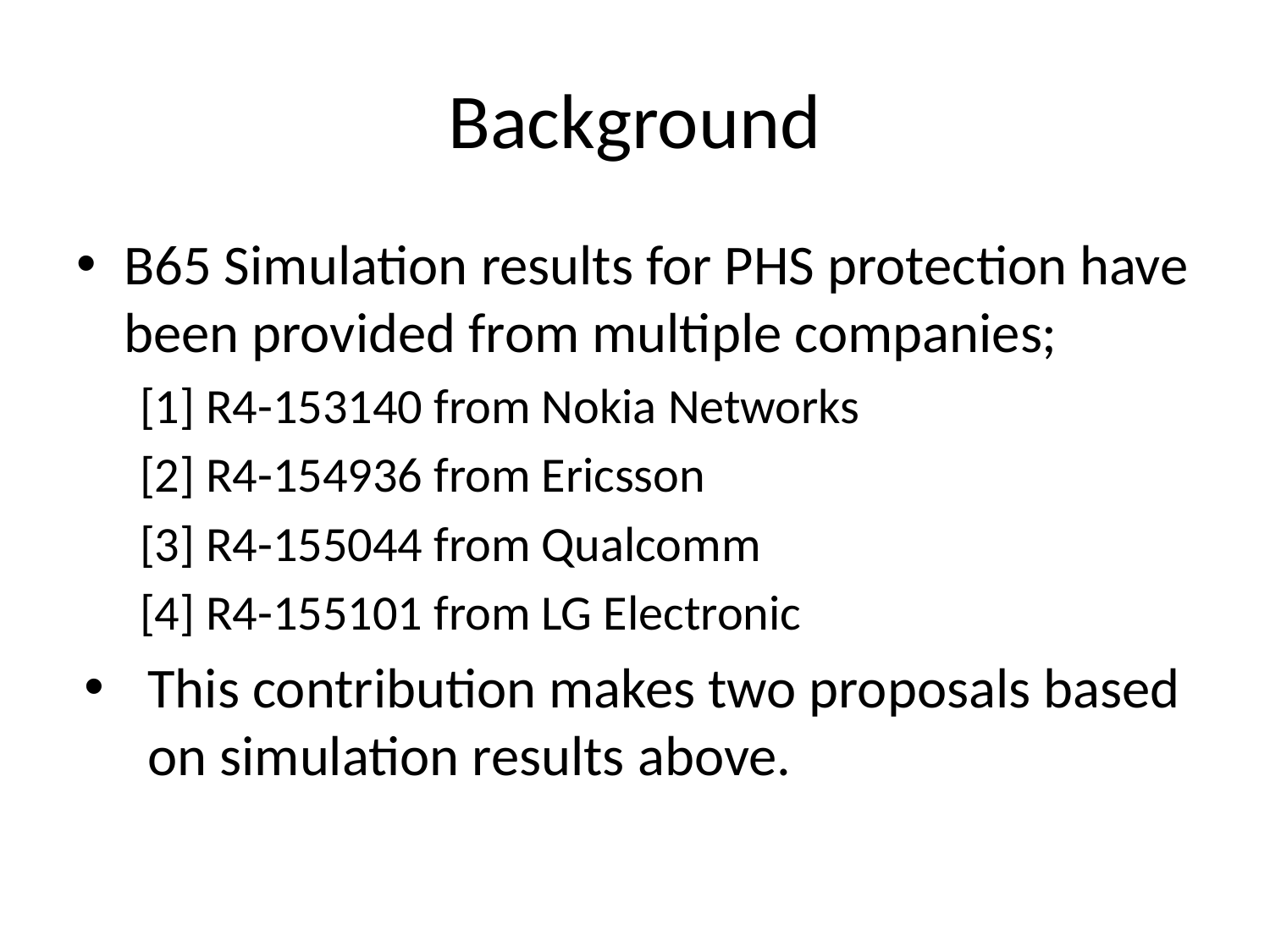

# Background
B65 Simulation results for PHS protection have been provided from multiple companies;
[1] R4-153140 from Nokia Networks
[2] R4-154936 from Ericsson
[3] R4-155044 from Qualcomm
[4] R4-155101 from LG Electronic
This contribution makes two proposals based on simulation results above.